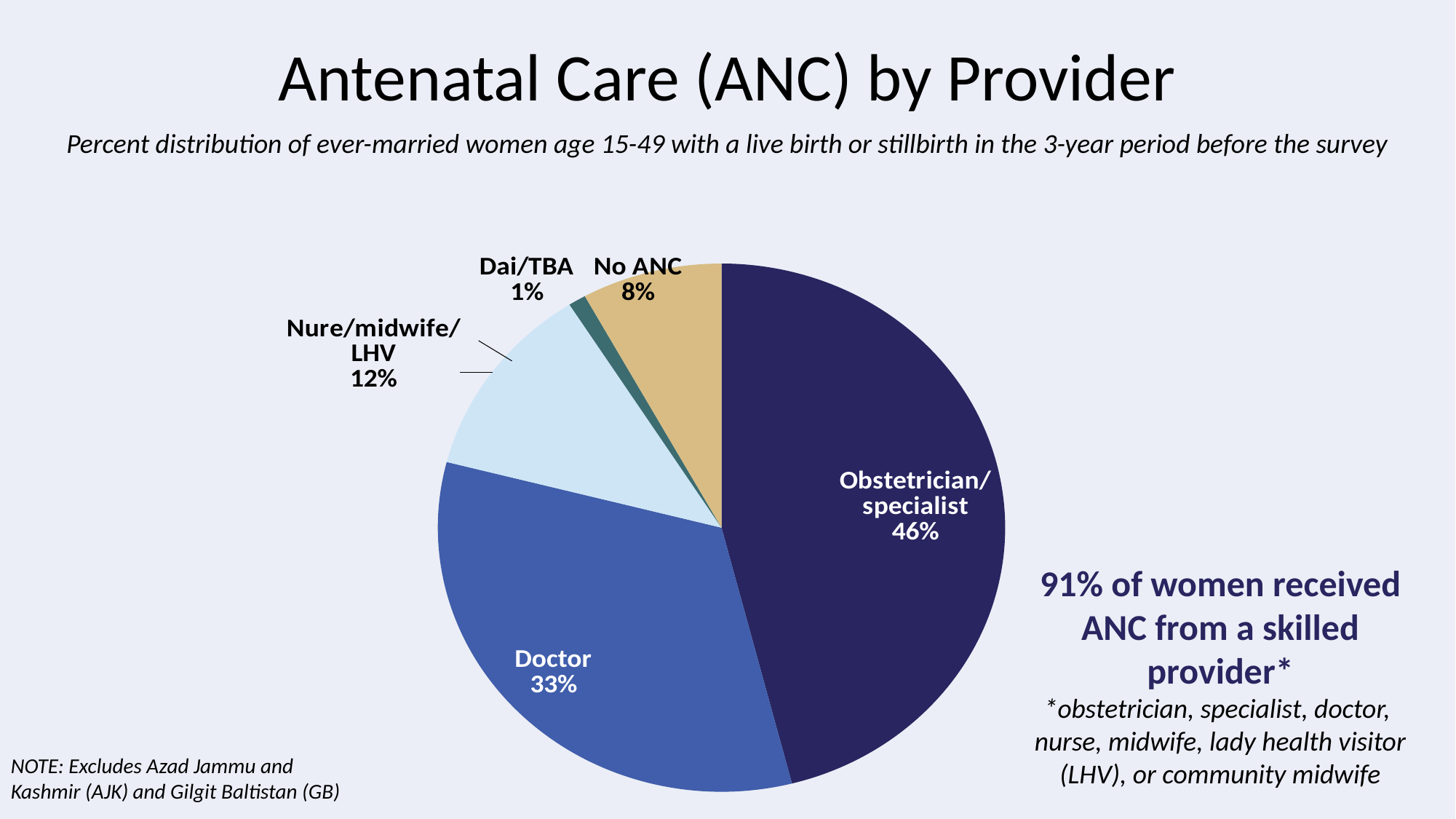

# Antenatal Care (ANC) by Provider
Percent distribution of ever-married women age 15-49 with a live birth or stillbirth in the 3-year period before the survey

### Chart

| Category | Series 1 |
|---|---|
| Obstetrician/ specialist | 46.0 |
| Doctor | 33.0 |
| Nure/midwife/ LHV | 12.0 |
| Dai/TBA | 1.0 |
| No ANC | 8.0 |
91% of women received ANC from a skilled provider*
*obstetrician, specialist, doctor,
nurse, midwife, lady health visitor (LHV), or community midwife
NOTE: Excludes Azad Jammu and Kashmir (AJK) and Gilgit Baltistan (GB)